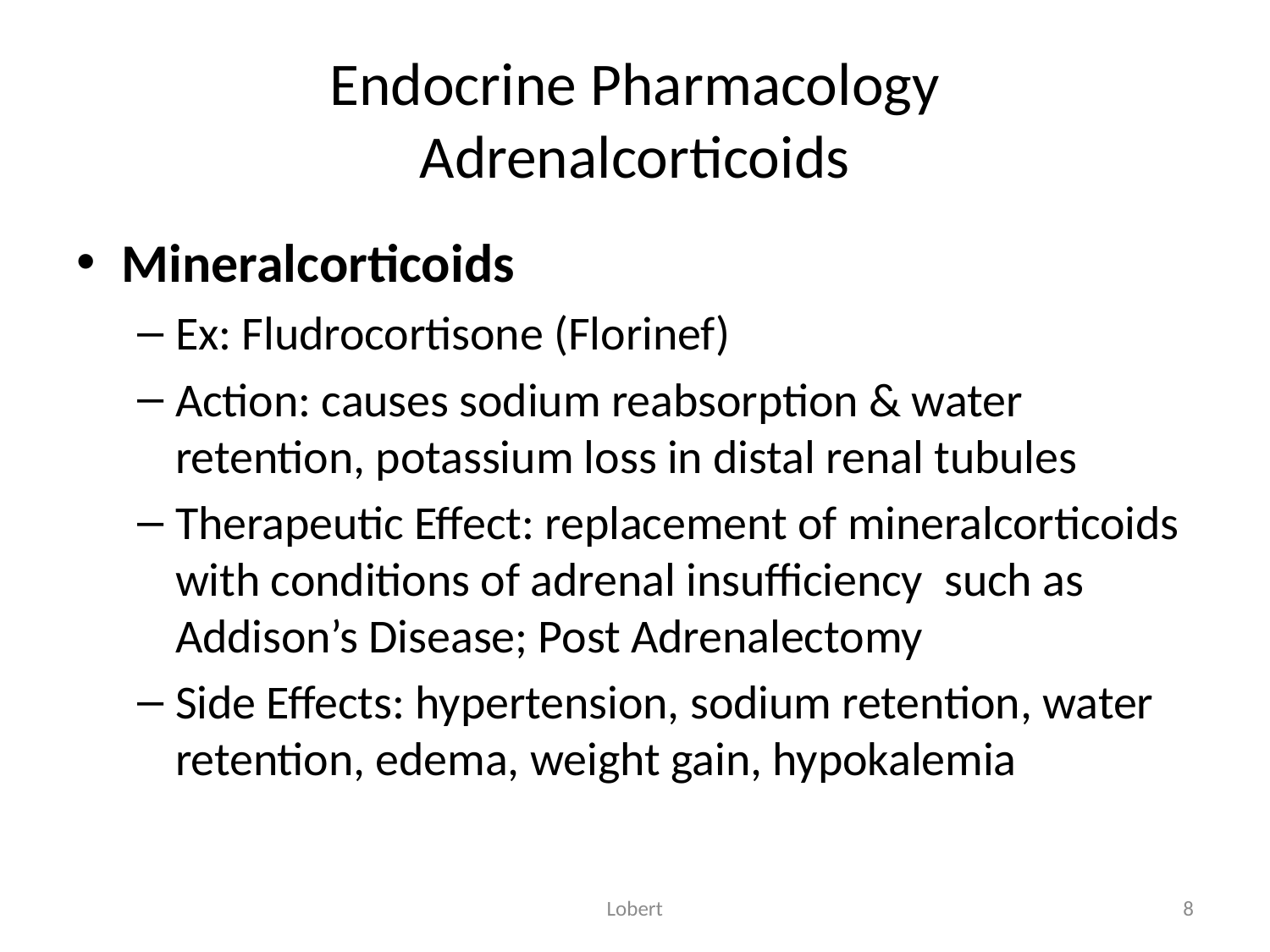

# Endocrine Pharmacology Adrenalcorticoids
Mineralcorticoids
Ex: Fludrocortisone (Florinef)
Action: causes sodium reabsorption & water retention, potassium loss in distal renal tubules
Therapeutic Effect: replacement of mineralcorticoids with conditions of adrenal insufficiency  such as Addison’s Disease; Post Adrenalectomy
Side Effects: hypertension, sodium retention, water retention, edema, weight gain, hypokalemia
Lobert
8